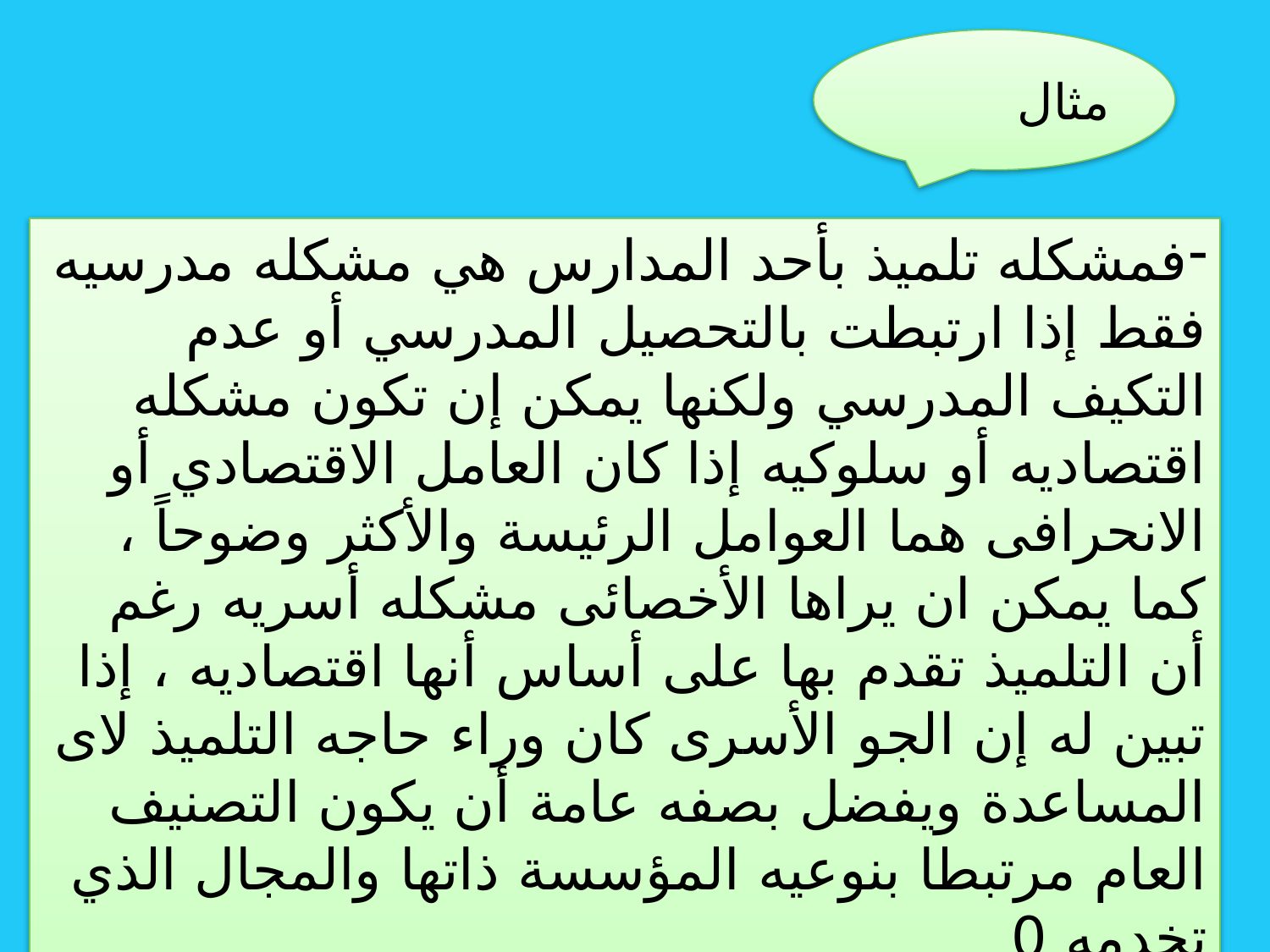

مثال
فمشكله تلميذ بأحد المدارس هي مشكله مدرسيه فقط إذا ارتبطت بالتحصيل المدرسي أو عدم التكيف المدرسي ولكنها يمكن إن تكون مشكله اقتصاديه أو سلوكيه إذا كان العامل الاقتصادي أو الانحرافى هما العوامل الرئيسة والأكثر وضوحاً ، كما يمكن ان يراها الأخصائى مشكله أسريه رغم أن التلميذ تقدم بها على أساس أنها اقتصاديه ، إذا تبين له إن الجو الأسرى كان وراء حاجه التلميذ لاى المساعدة ويفضل بصفه عامة أن يكون التصنيف العام مرتبطا بنوعيه المؤسسة ذاتها والمجال الذي تخدمه 0